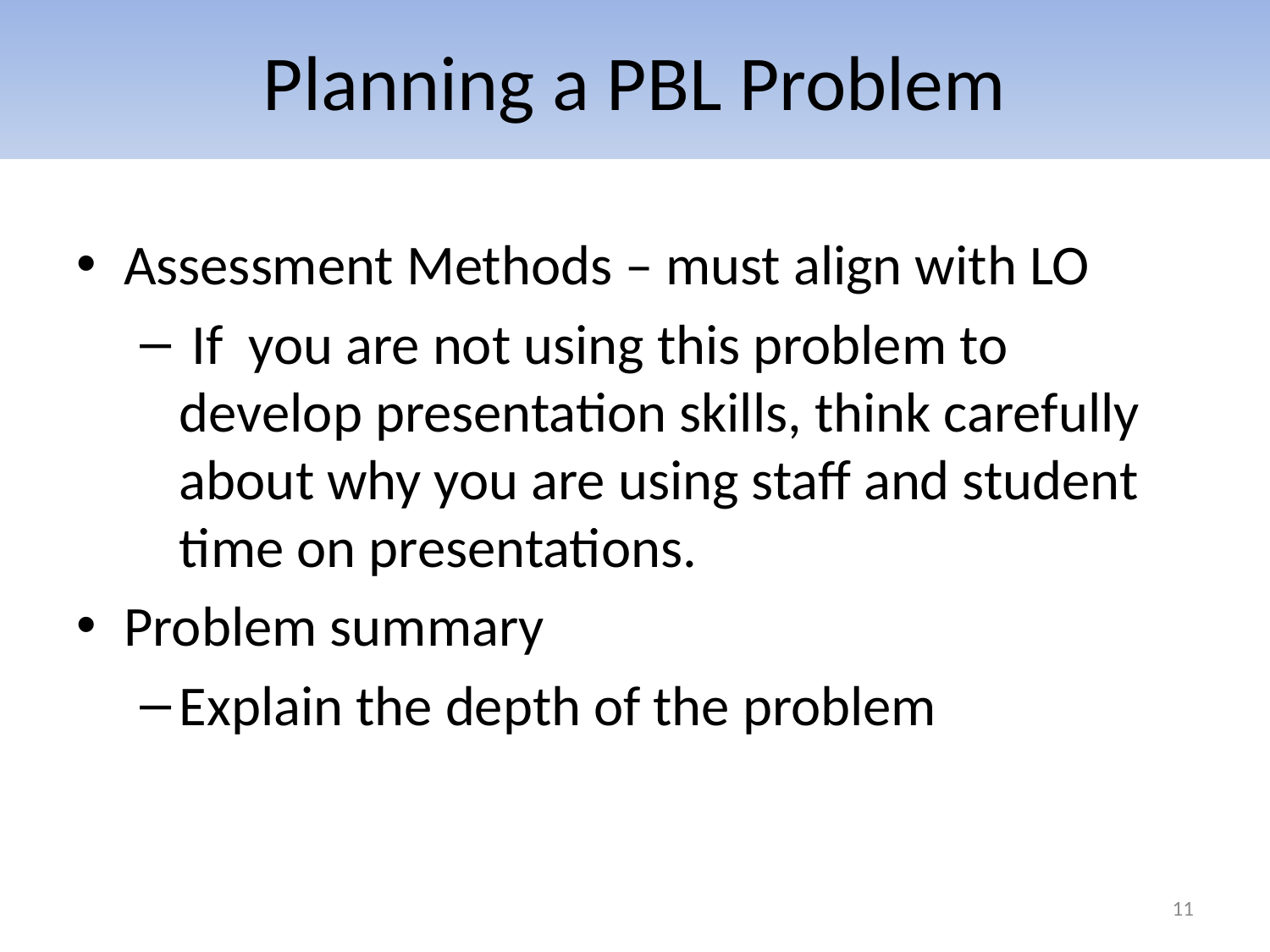

# Planning a PBL Problem
Assessment Methods – must align with LO
 If  you are not using this problem to develop presentation skills, think carefully about why you are using staff and student time on presentations.
Problem summary
Explain the depth of the problem

11